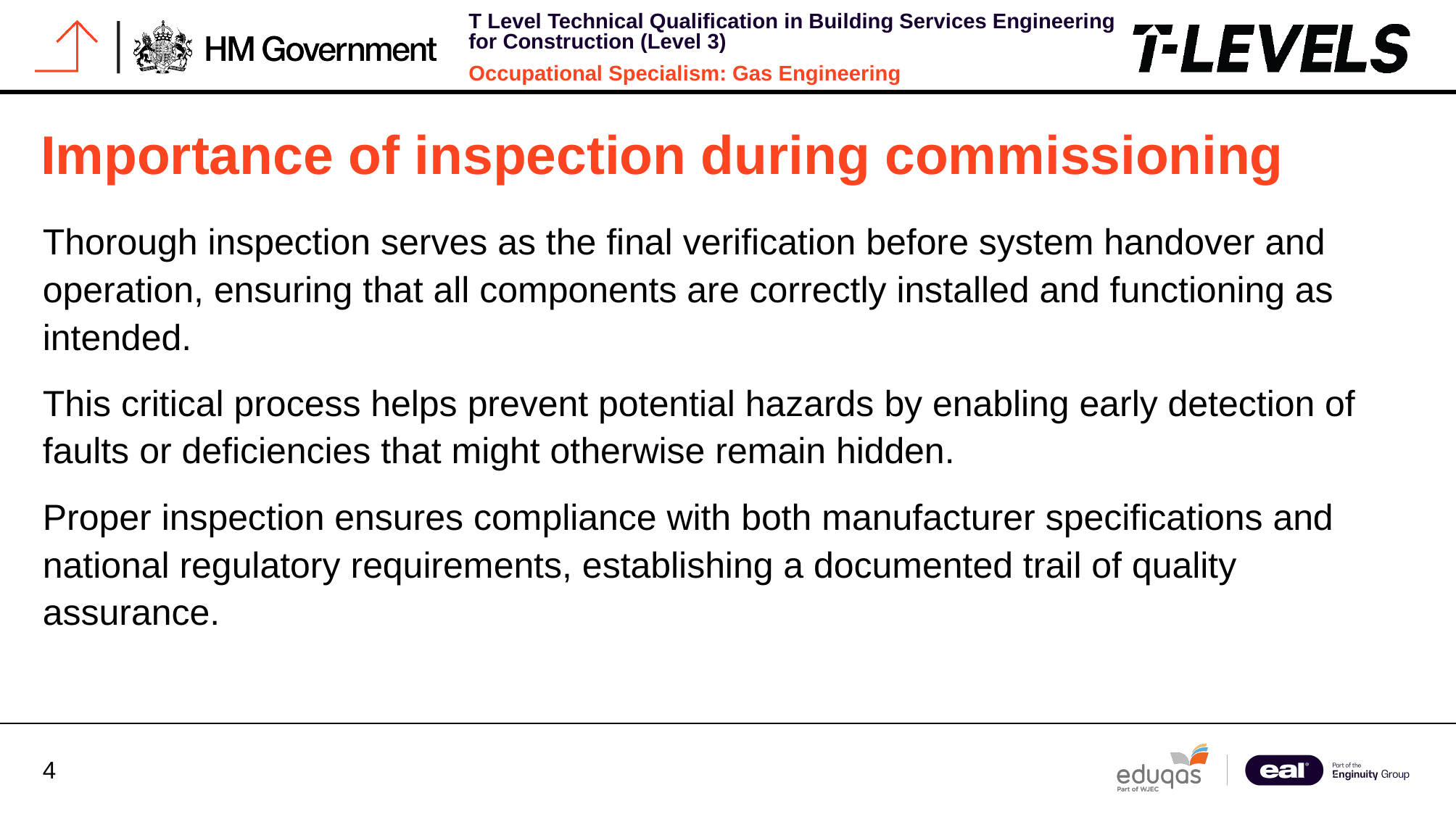

# Importance of inspection during commissioning
Thorough inspection serves as the final verification before system handover and operation, ensuring that all components are correctly installed and functioning as intended.
This critical process helps prevent potential hazards by enabling early detection of faults or deficiencies that might otherwise remain hidden.
Proper inspection ensures compliance with both manufacturer specifications and national regulatory requirements, establishing a documented trail of quality assurance.